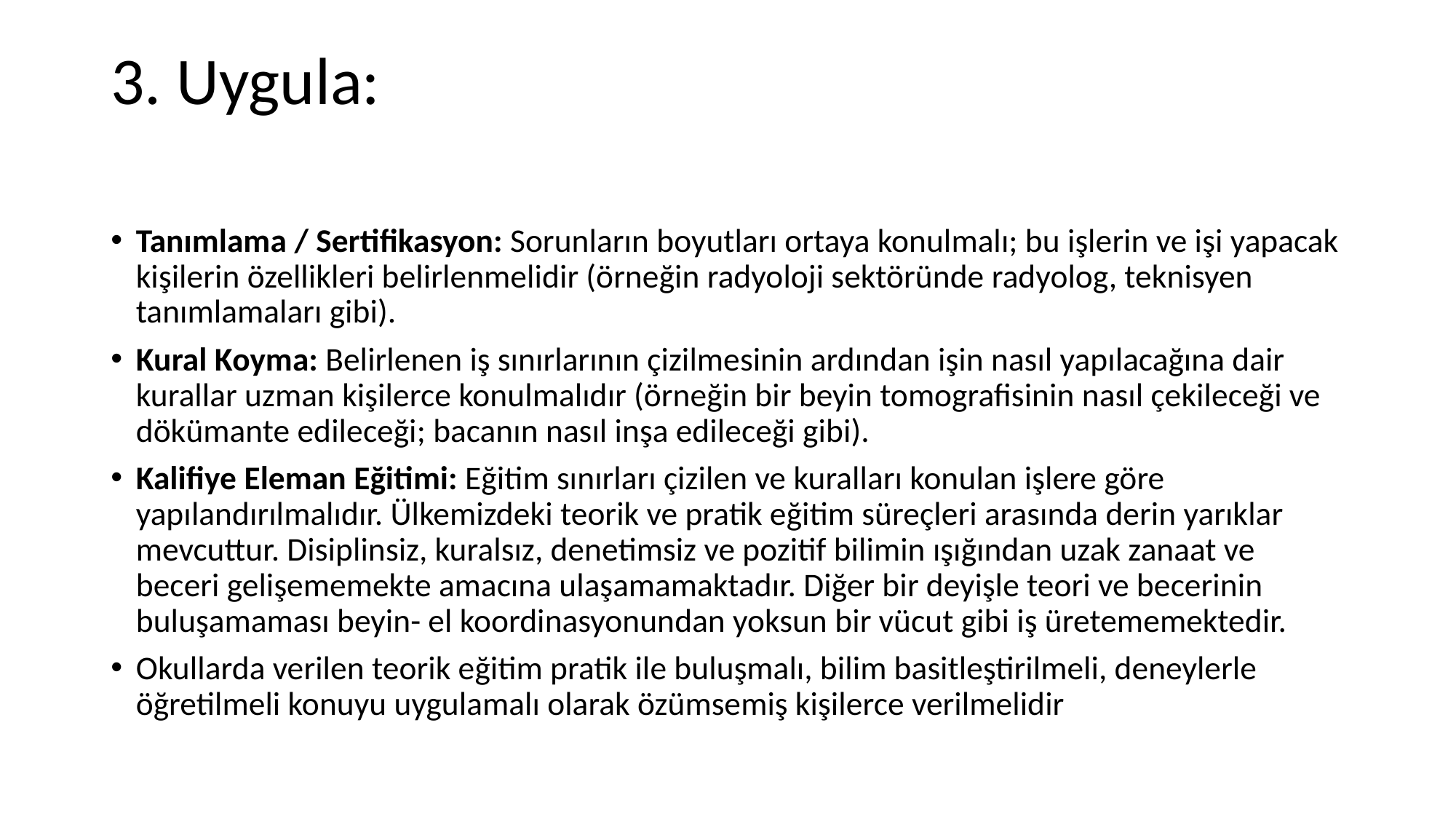

# 3. Uygula:
Tanımlama / Sertifikasyon: Sorunların boyutları ortaya konulmalı; bu işlerin ve işi yapacak kişilerin özellikleri belirlenmelidir (örneğin radyoloji sektöründe radyolog, teknisyen tanımlamaları gibi).
Kural Koyma: Belirlenen iş sınırlarının çizilmesinin ardından işin nasıl yapılacağına dair kurallar uzman kişilerce konulmalıdır (örneğin bir beyin tomografisinin nasıl çekileceği ve dökümante edileceği; bacanın nasıl inşa edileceği gibi).
Kalifiye Eleman Eğitimi: Eğitim sınırları çizilen ve kuralları konulan işlere göre yapılandırılmalıdır. Ülkemizdeki teorik ve pratik eğitim süreçleri arasında derin yarıklar mevcuttur. Disiplinsiz, kuralsız, denetimsiz ve pozitif bilimin ışığından uzak zanaat ve beceri gelişememekte amacına ulaşamamaktadır. Diğer bir deyişle teori ve becerinin buluşamaması beyin- el koordinasyonundan yoksun bir vücut gibi iş üretememektedir.
Okullarda verilen teorik eğitim pratik ile buluşmalı, bilim basitleştirilmeli, deneylerle öğretilmeli konuyu uygulamalı olarak özümsemiş kişilerce verilmelidir